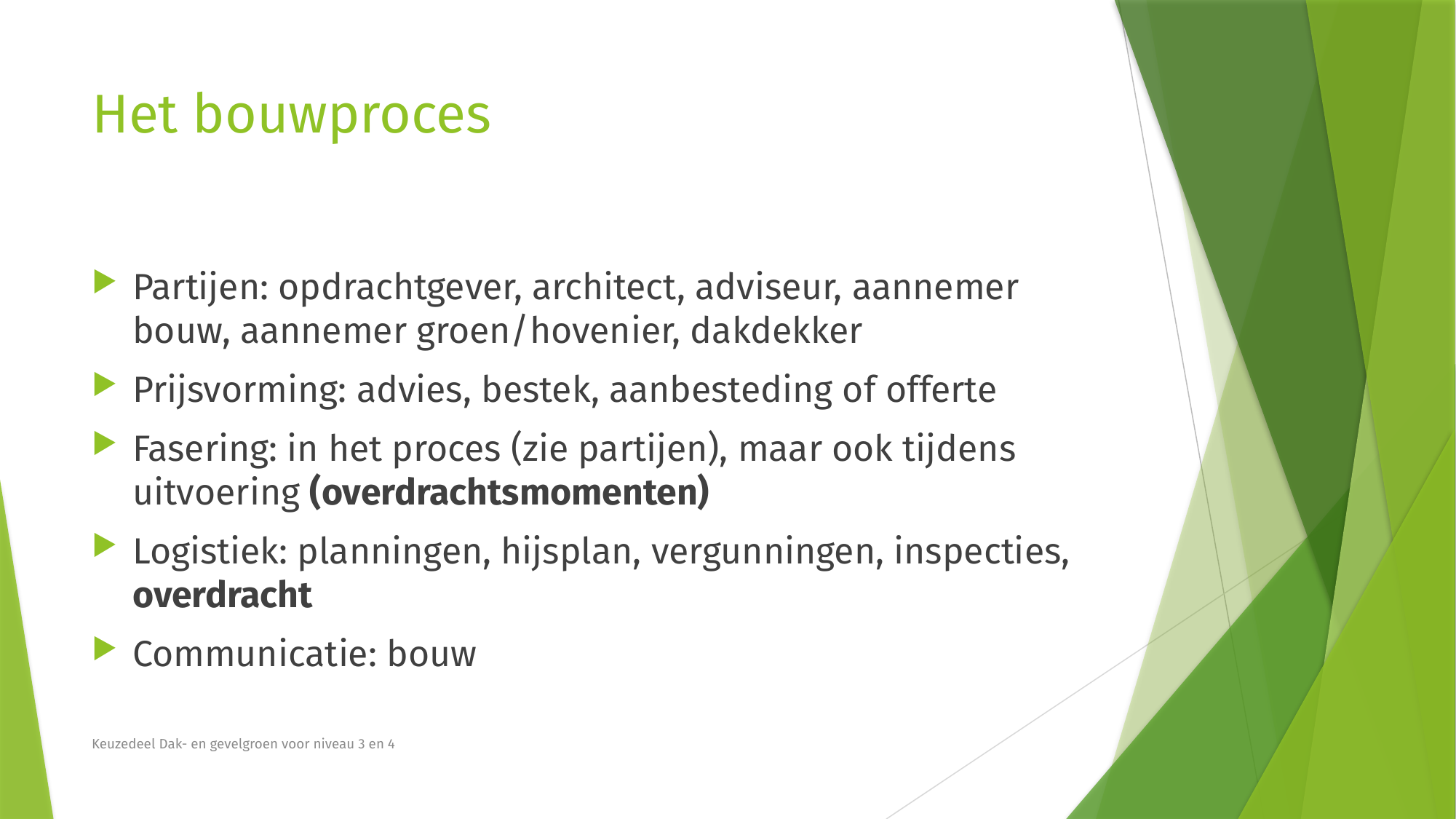

# Het bouwproces
Partijen: opdrachtgever, architect, adviseur, aannemer bouw, aannemer groen/hovenier, dakdekker
Prijsvorming: advies, bestek, aanbesteding of offerte
Fasering: in het proces (zie partijen), maar ook tijdens uitvoering (overdrachtsmomenten)
Logistiek: planningen, hijsplan, vergunningen, inspecties, overdracht
Communicatie: bouw

Keuzedeel Dak- en gevelgroen voor niveau 3 en 4